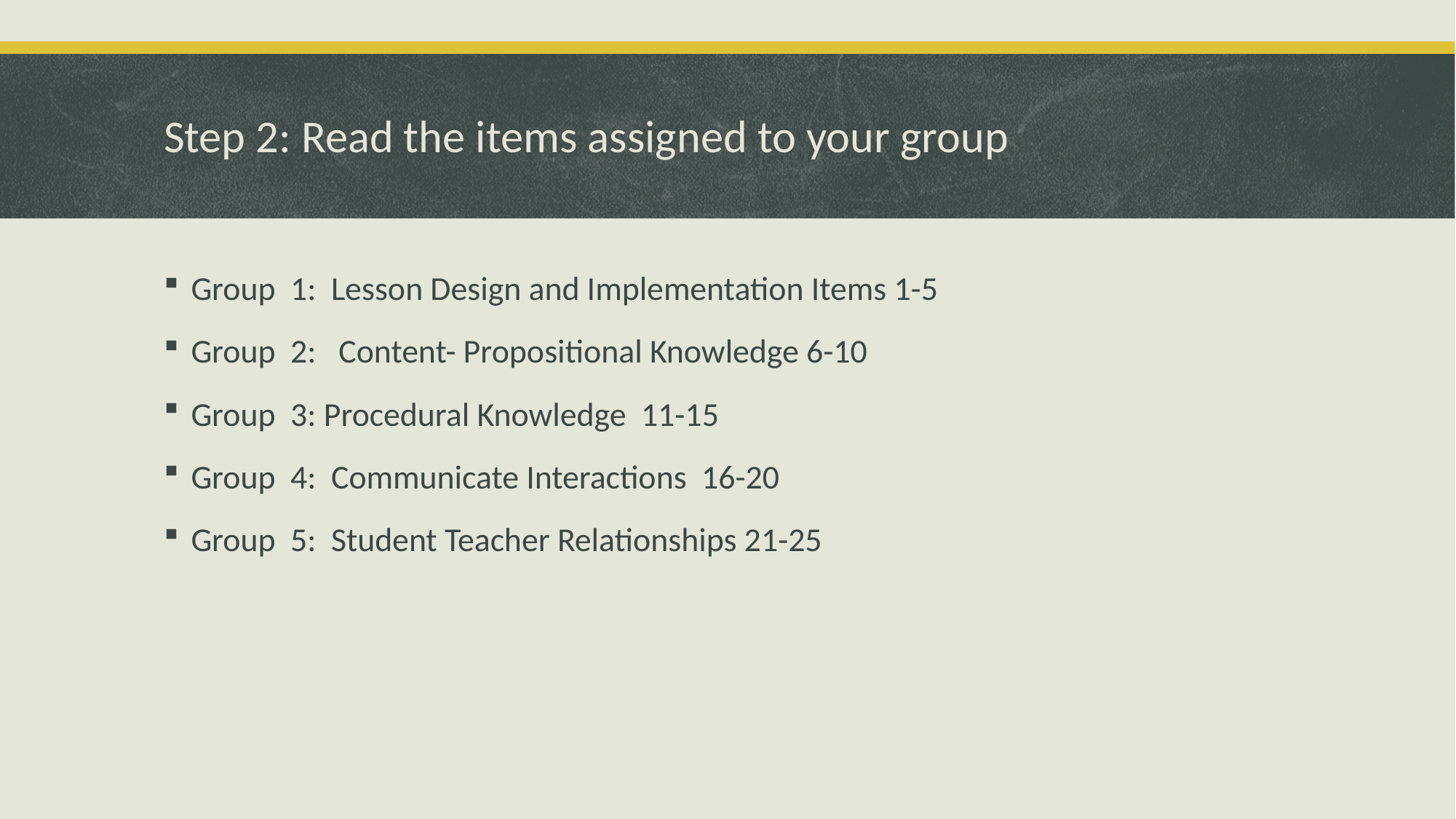

# Step 2: Read the items assigned to your group
Group  1:  Lesson Design and Implementation Items 1-5
Group  2:   Content- Propositional Knowledge 6-10
Group  3: Procedural Knowledge  11-15
Group  4:  Communicate Interactions  16-20
Group  5:  Student Teacher Relationships 21-25